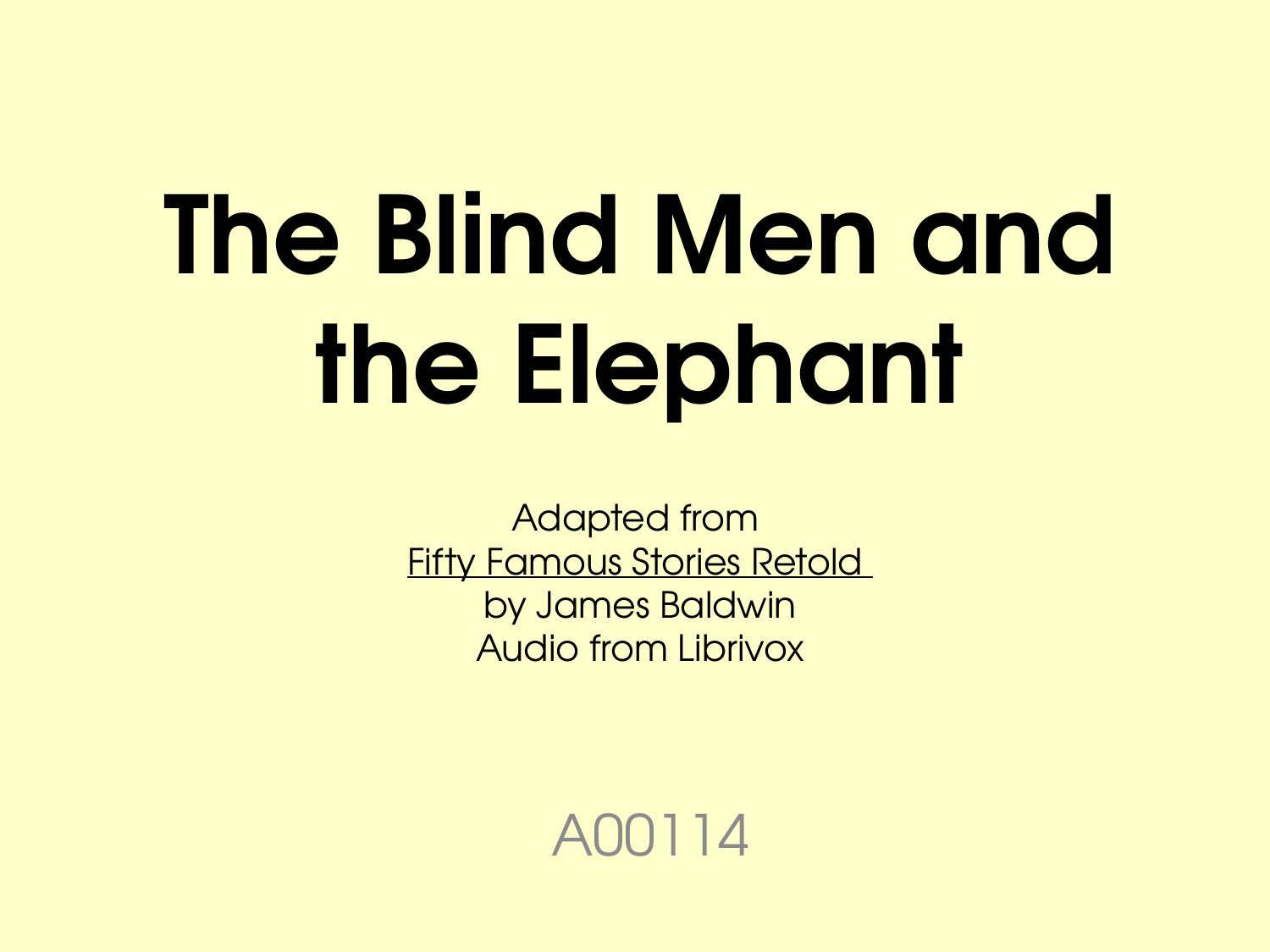

# The Blind Men and the Elephant Adapted from Fifty Famous Stories Retold by James Baldwin Audio from Librivox
A00114